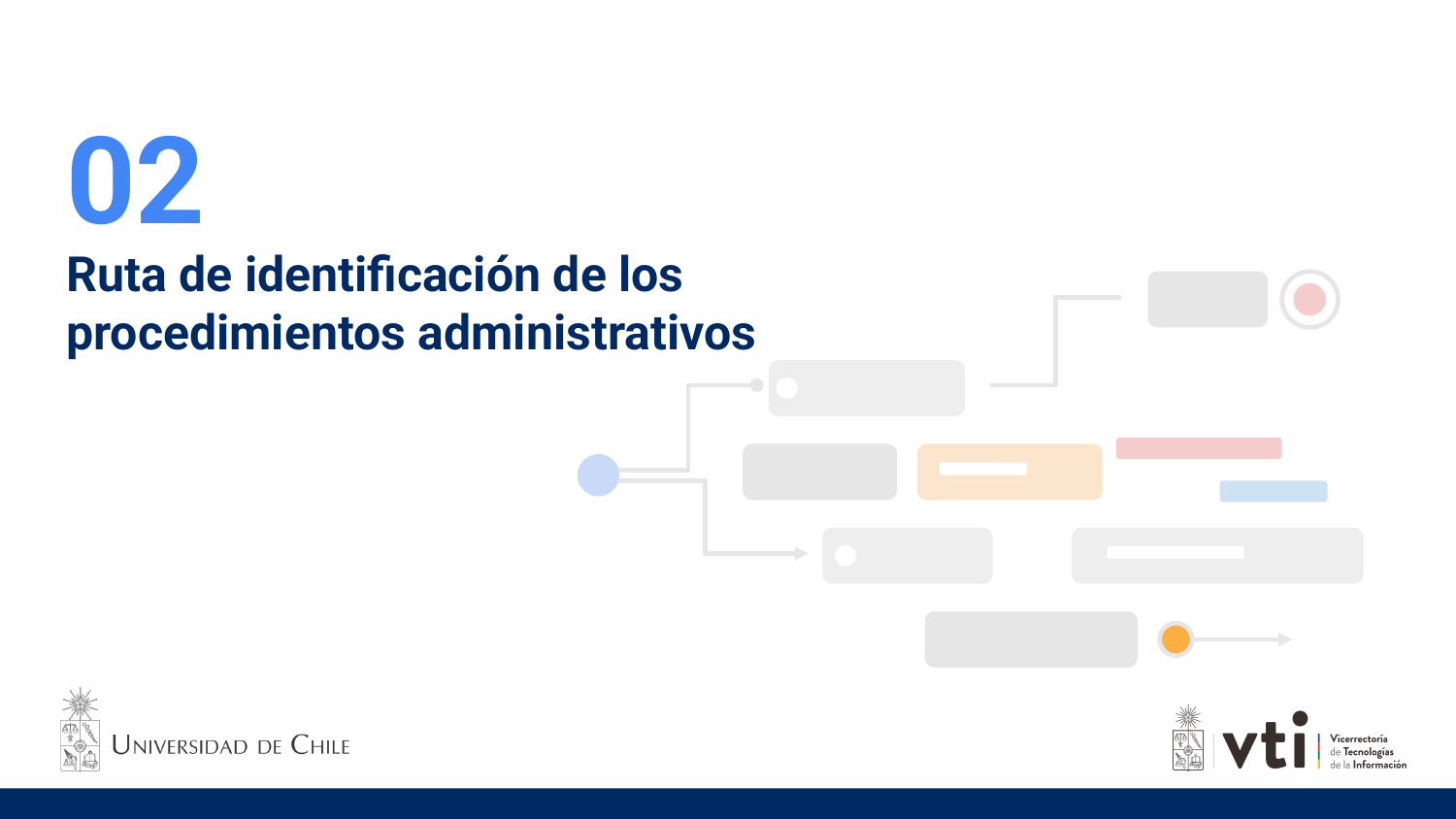

# 02
Ruta de identificación de los procedimientos administrativos